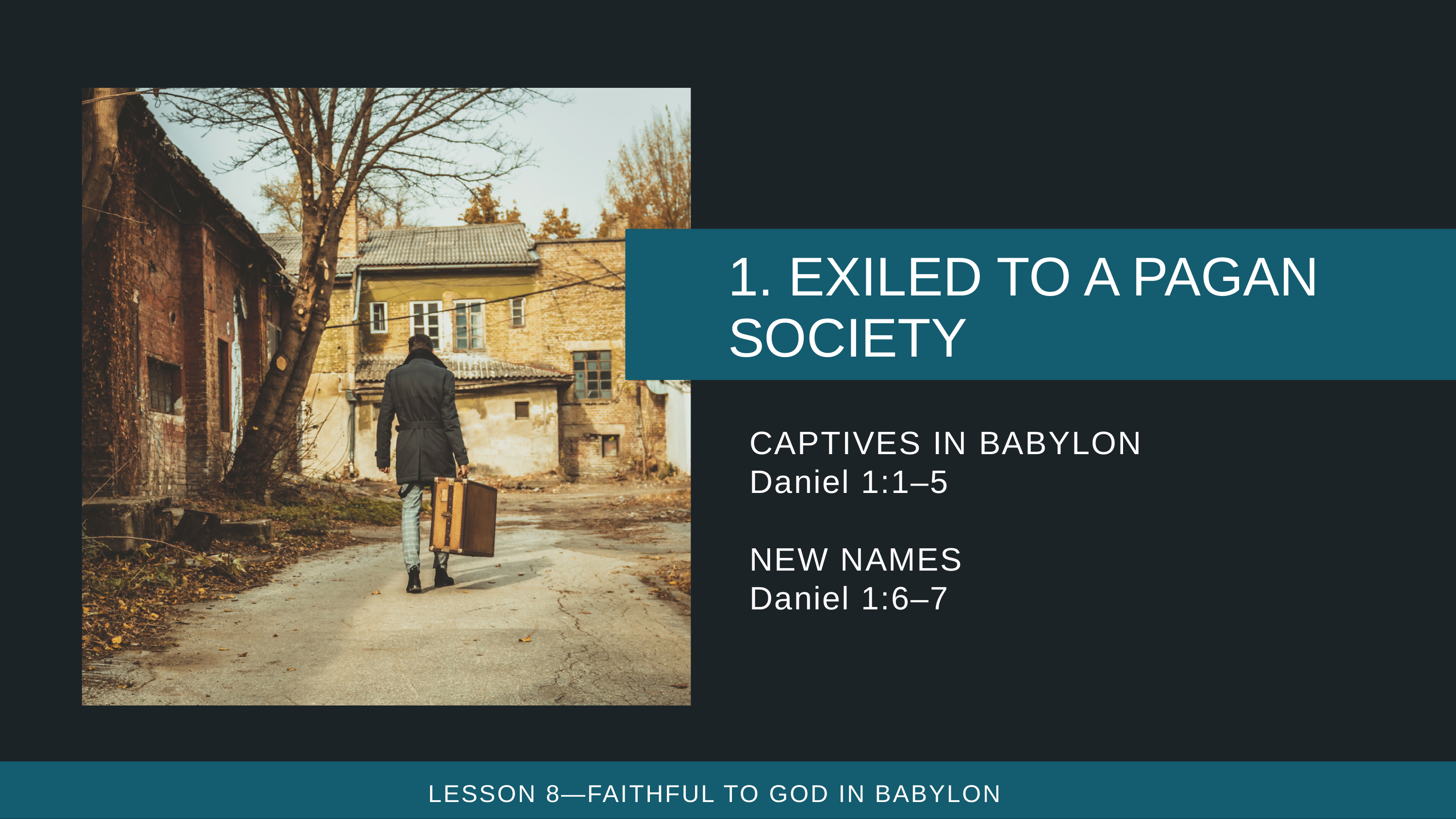

CAPTIVES IN BABYLON
Daniel 1:1–5

NEW NAMES
Daniel 1:6–7